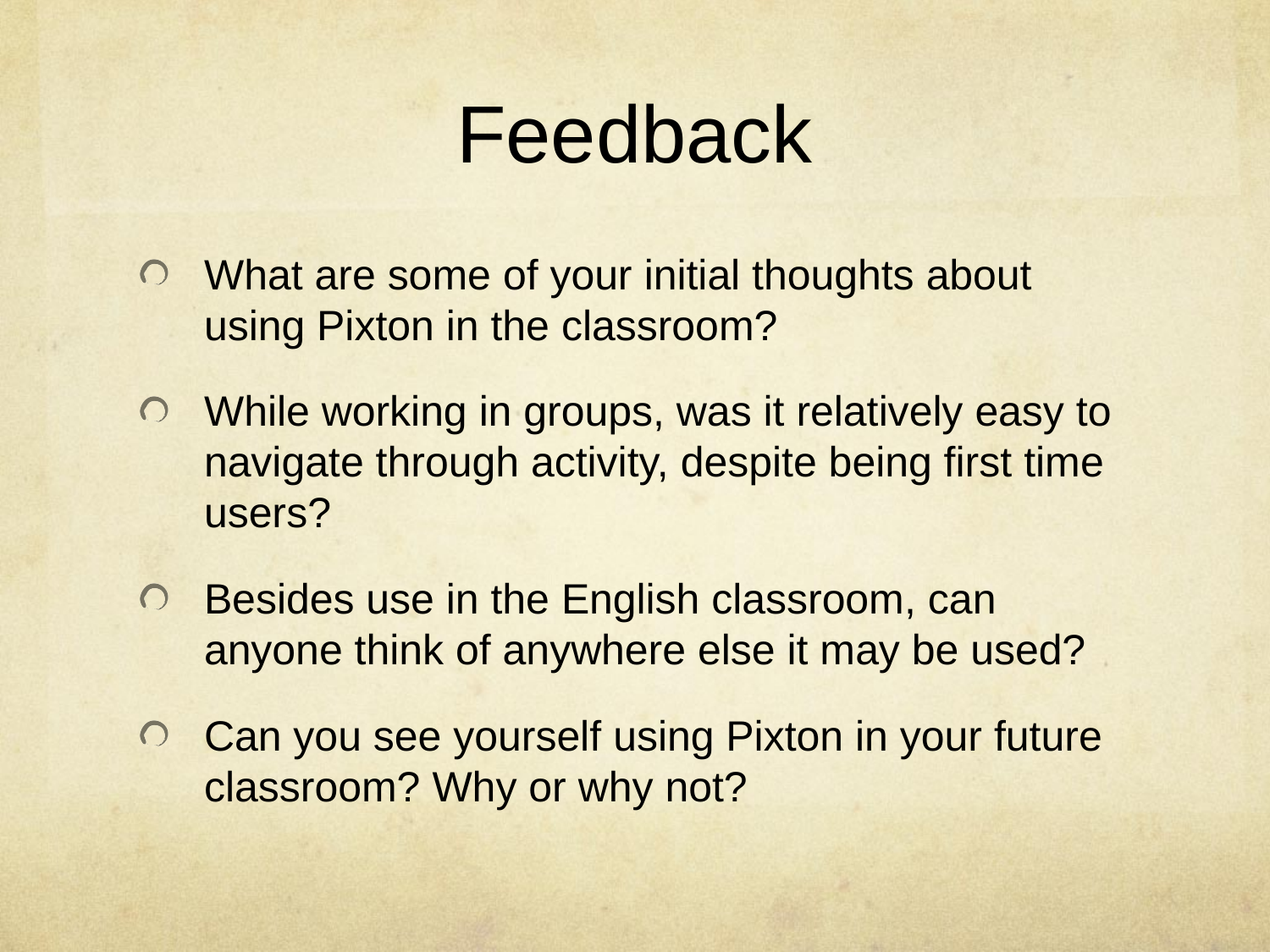

# Feedback
What are some of your initial thoughts about using Pixton in the classroom?
While working in groups, was it relatively easy to navigate through activity, despite being first time users?
Besides use in the English classroom, can anyone think of anywhere else it may be used?
Can you see yourself using Pixton in your future classroom? Why or why not?